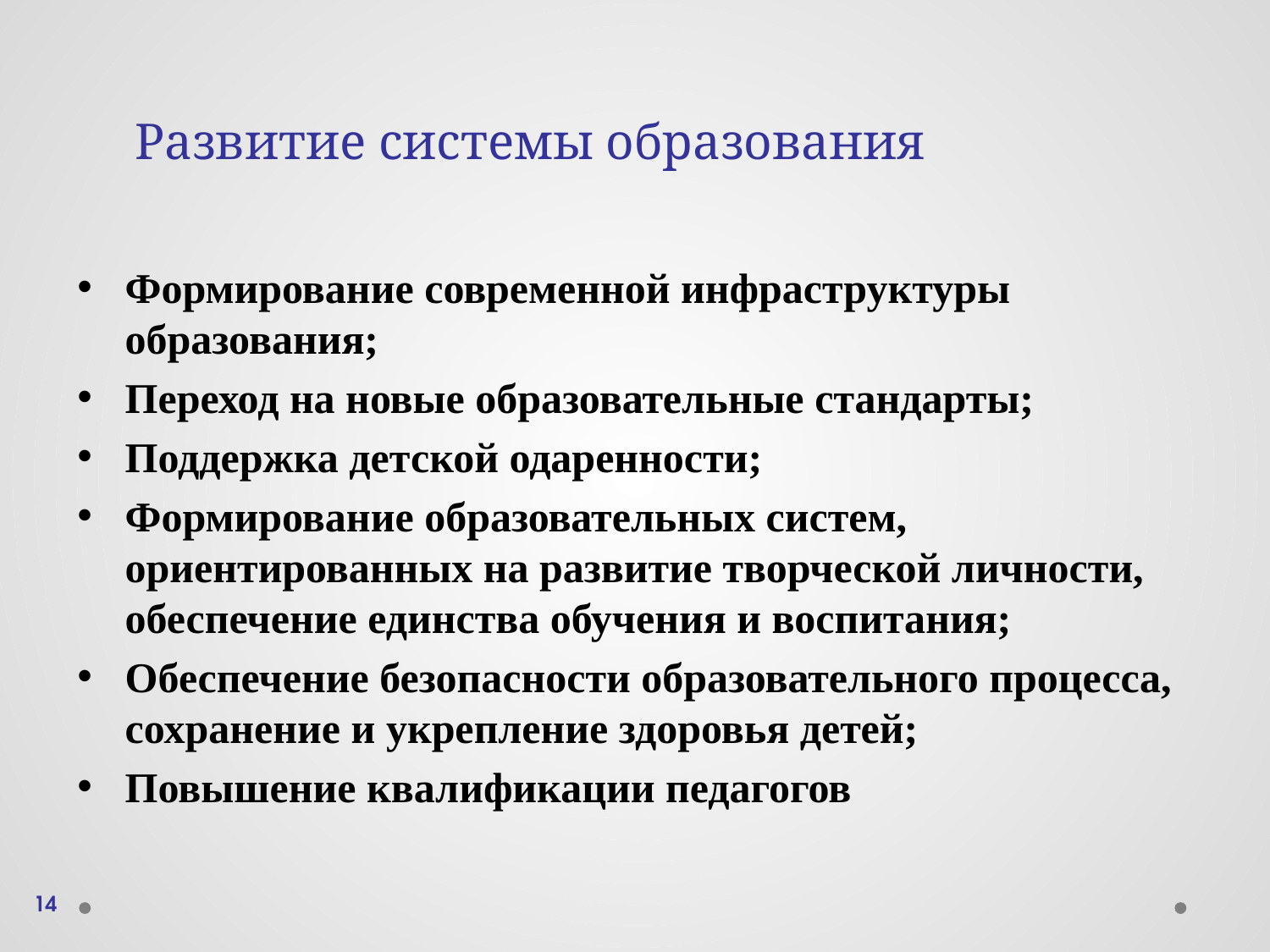

# Развитие системы образования
Формирование современной инфраструктуры образования;
Переход на новые образовательные стандарты;
Поддержка детской одаренности;
Формирование образовательных систем, ориентированных на развитие творческой личности, обеспечение единства обучения и воспитания;
Обеспечение безопасности образовательного процесса, сохранение и укрепление здоровья детей;
Повышение квалификации педагогов
14